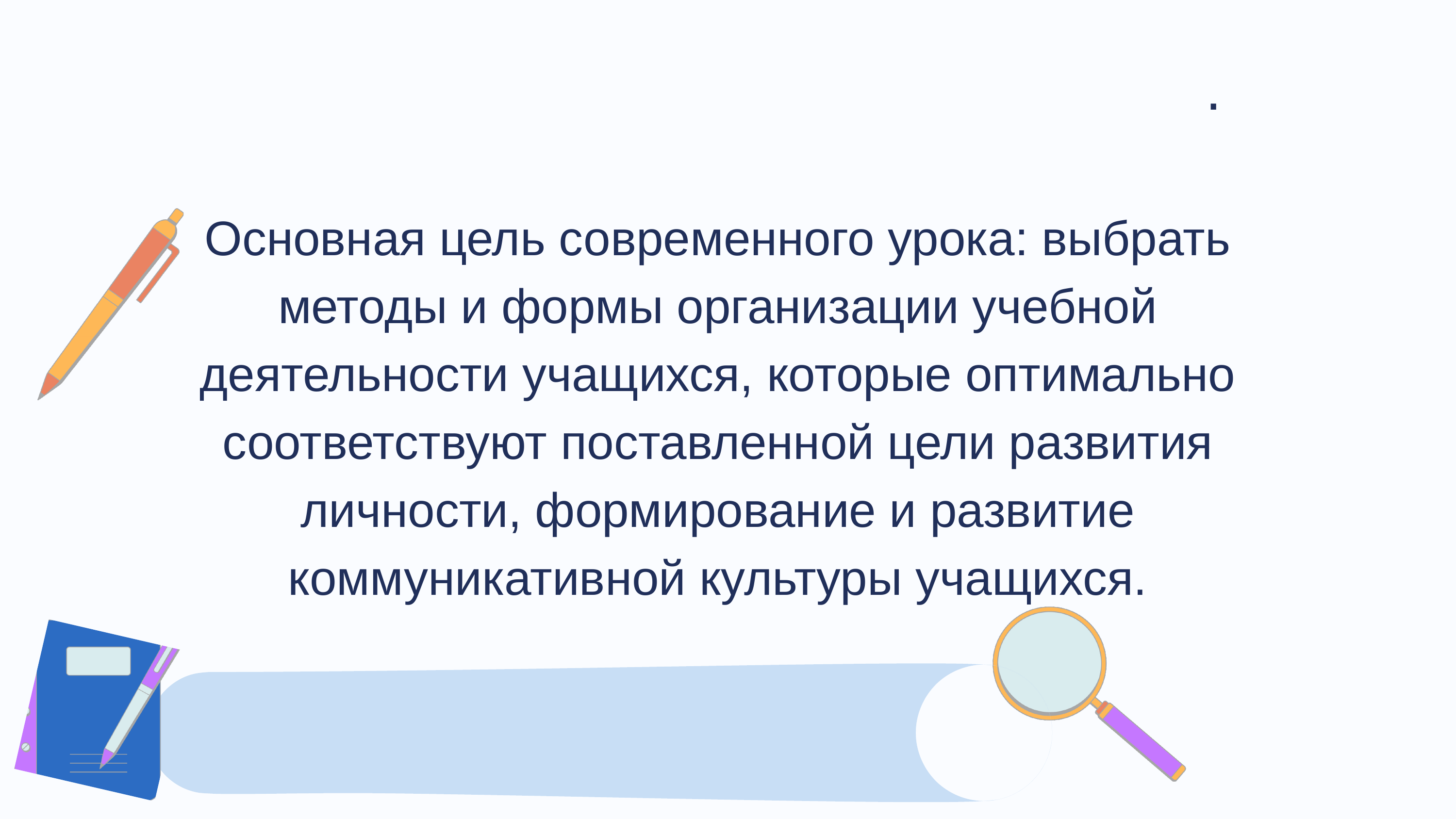

.
Основная цель современного урока: выбрать методы и формы организации учебной деятельности учащихся, которые оптимально соответствуют поставленной цели развития личности, формирование и развитие коммуникативной культуры учащихся.